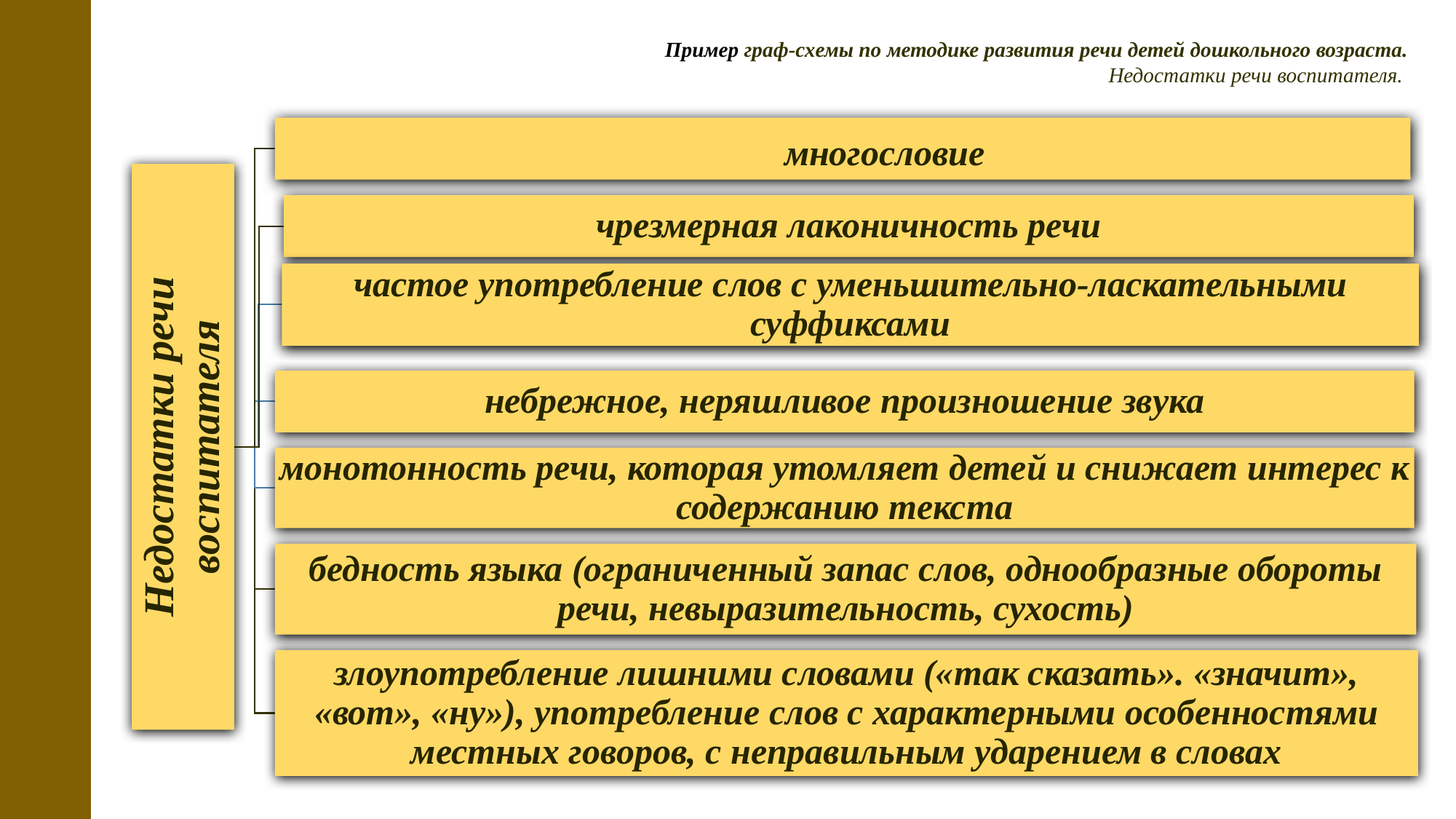

Пример граф-схемы по методике развития речи детей дошкольного возраста. Недостатки речи воспитателя.

Недостатки речи воспитателя
       многословие
чрезмерная лаконичность речи
частое употребление слов с уменьшительно-ласкательными суффиксами
небрежное, неряшливое произношение звука
монотонность речи, которая утомляет детей и снижает интерес к содержанию текста
бедность языка (ограниченный запас слов, однообразные обороты речи, невыразительность, сухость)
злоупотребление лишними словами («так сказать». «значит», «вот», «ну»), употребление слов с характерными особенностями местных говоров, с неправильным ударением в словах